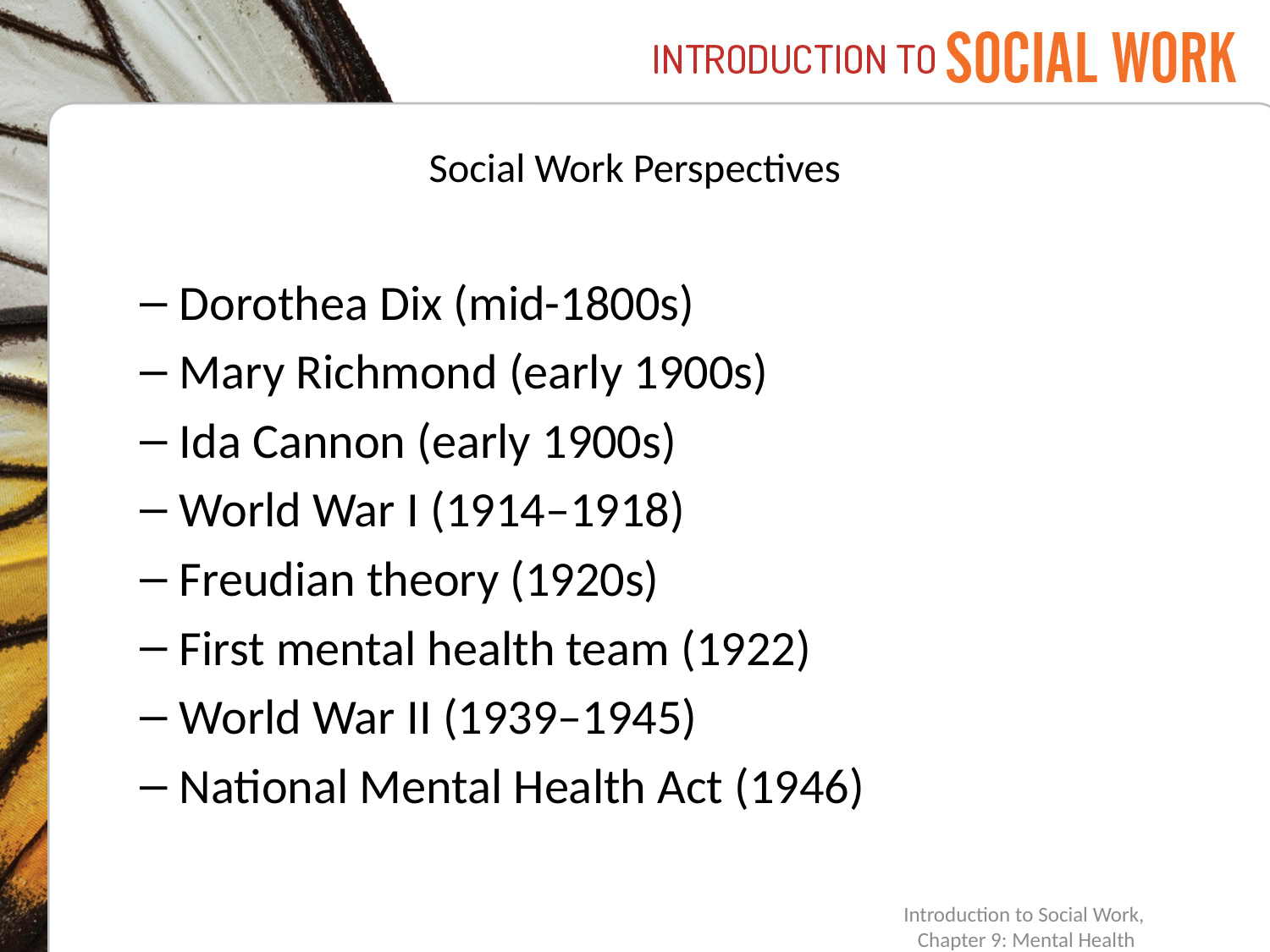

# Social Work Perspectives
Dorothea Dix (mid-1800s)
Mary Richmond (early 1900s)
Ida Cannon (early 1900s)
World War I (1914­–1918)
Freudian theory (1920s)
First mental health team (1922)
World War II (1939–1945)
National Mental Health Act (1946)
Introduction to Social Work,
Chapter 9: Mental Health